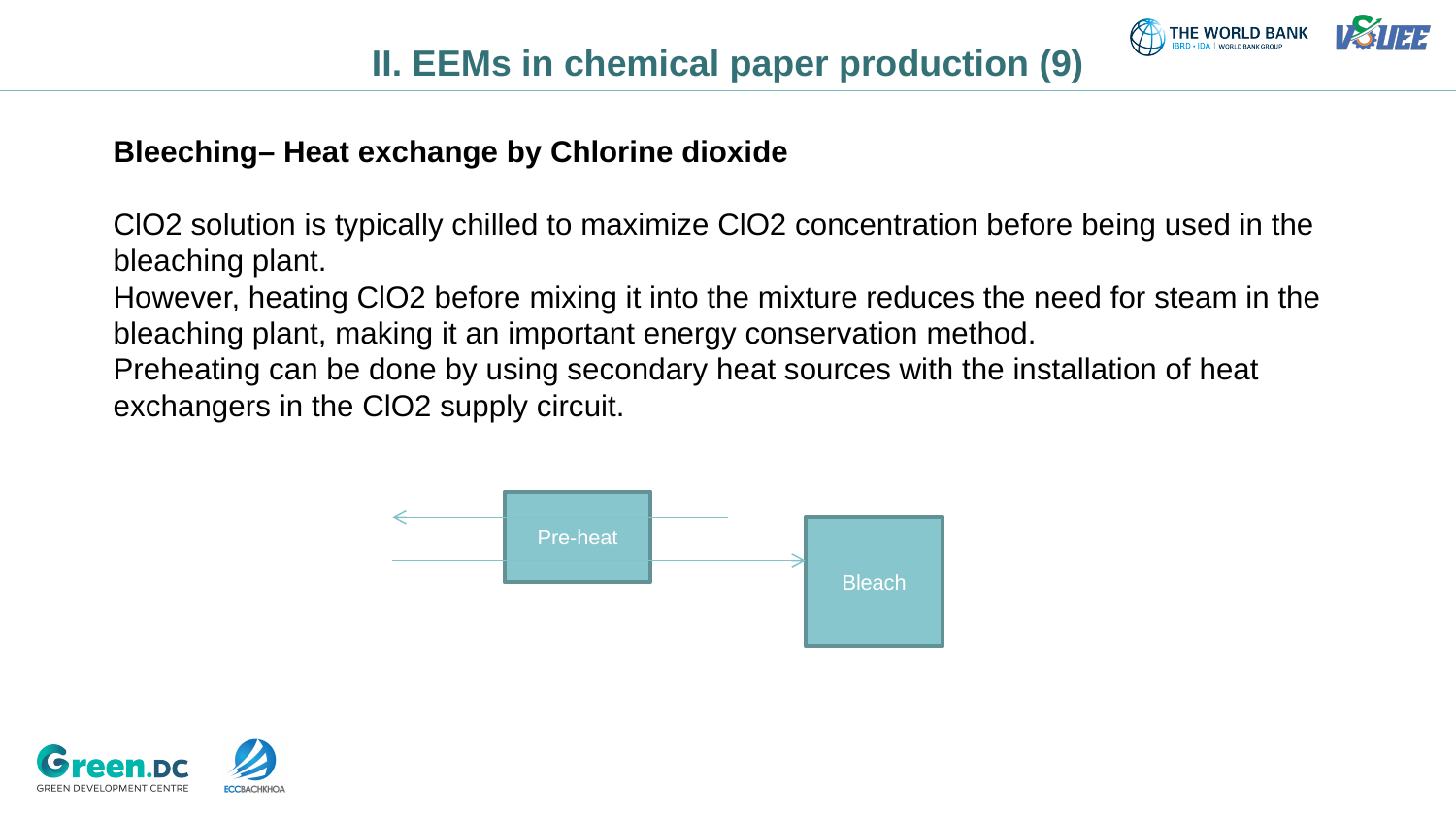

# II. EEMs in chemical paper production (9)
Bleeching– Heat exchange by Chlorine dioxide

ClO2 solution is typically chilled to maximize ClO2 concentration before being used in the bleaching plant.
However, heating ClO2 before mixing it into the mixture reduces the need for steam in the bleaching plant, making it an important energy conservation method.
Preheating can be done by using secondary heat sources with the installation of heat exchangers in the ClO2 supply circuit.
Pre-heat
Bleach